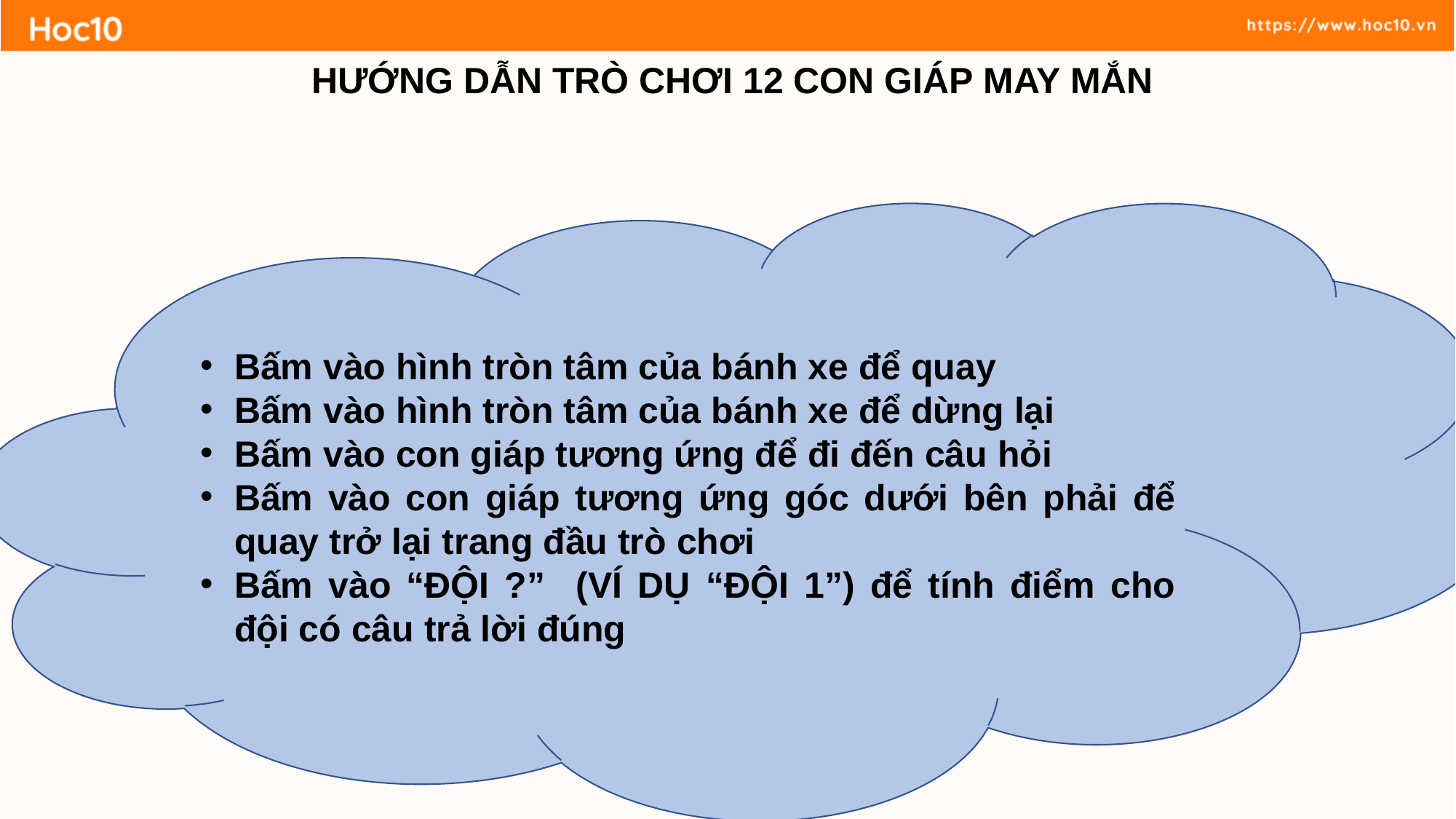

HƯỚNG DẪN TRÒ CHƠI 12 CON GIÁP MAY MẮN
Bấm vào hình tròn tâm của bánh xe để quay
Bấm vào hình tròn tâm của bánh xe để dừng lại
Bấm vào con giáp tương ứng để đi đến câu hỏi
Bấm vào con giáp tương ứng góc dưới bên phải để quay trở lại trang đầu trò chơi
Bấm vào “ĐỘI ?”  (VÍ DỤ “ĐỘI 1”) để tính điểm cho đội có câu trả lời đúng